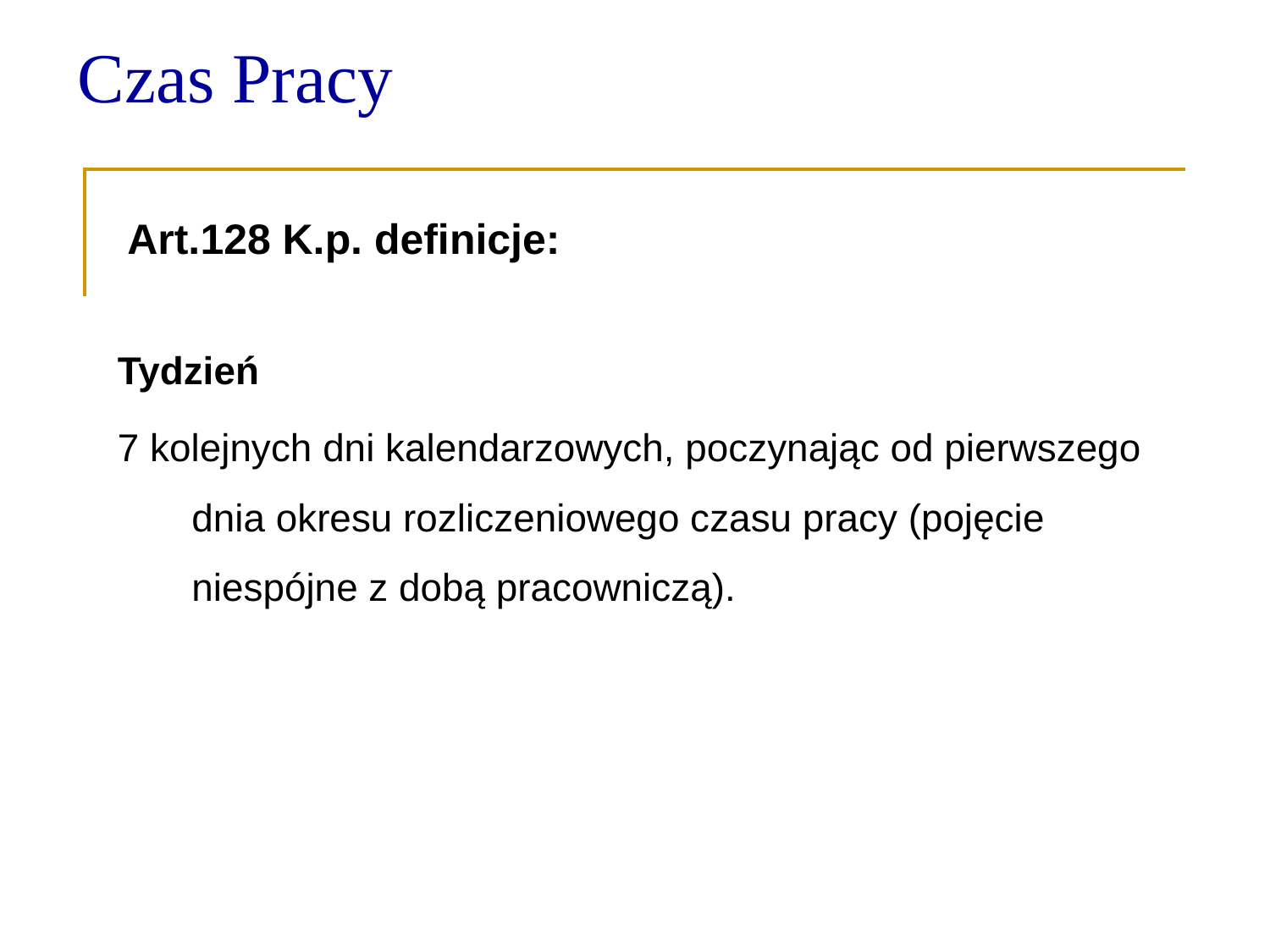

# Czas Pracy
Art.128 K.p. definicje:
Tydzień
7 kolejnych dni kalendarzowych, poczynając od pierwszego dnia okresu rozliczeniowego czasu pracy (pojęcie niespójne z dobą pracowniczą).